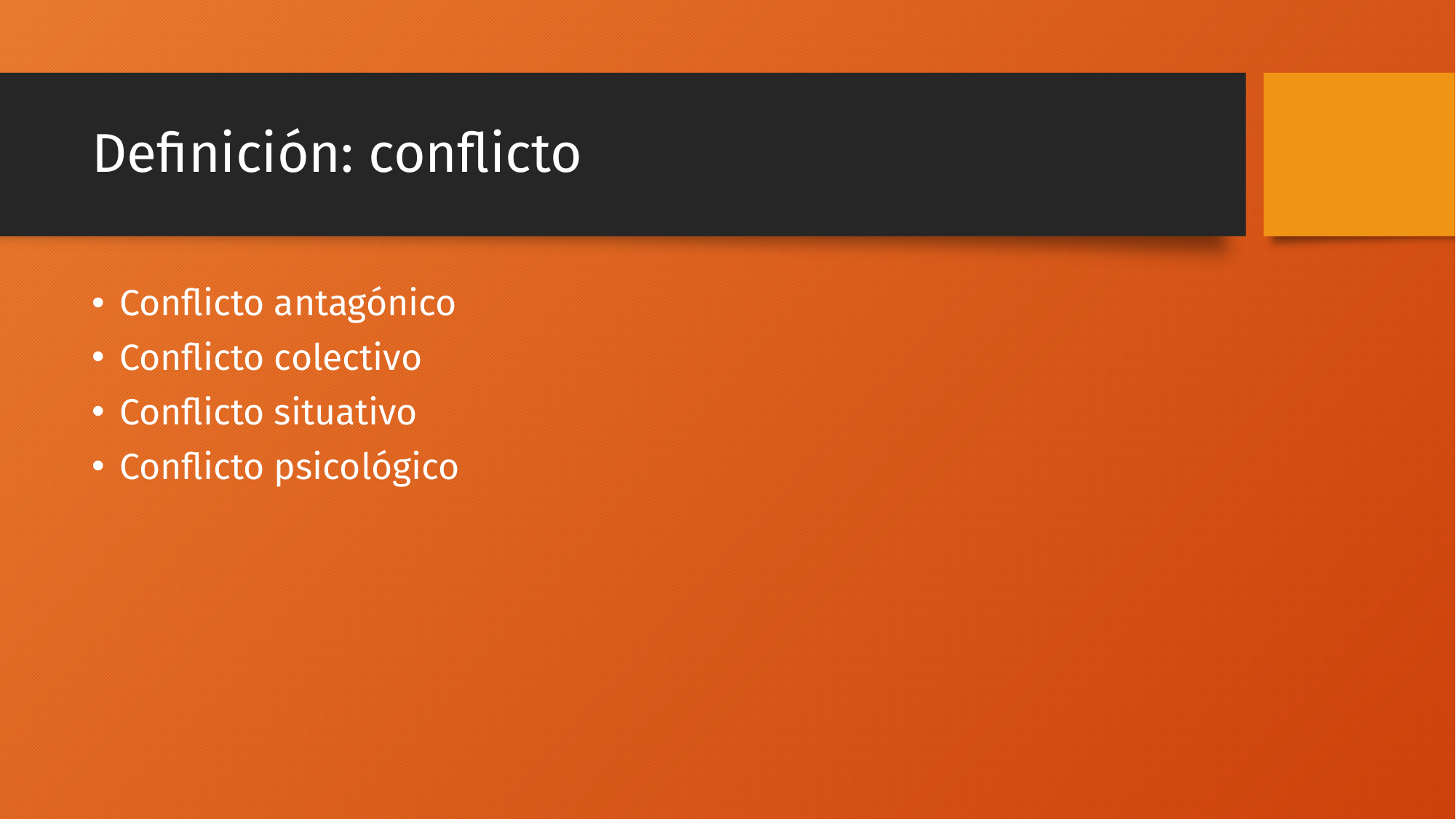

# Definición: conflicto
Conflicto antagónico
Conflicto colectivo
Conflicto situativo
Conflicto psicológico